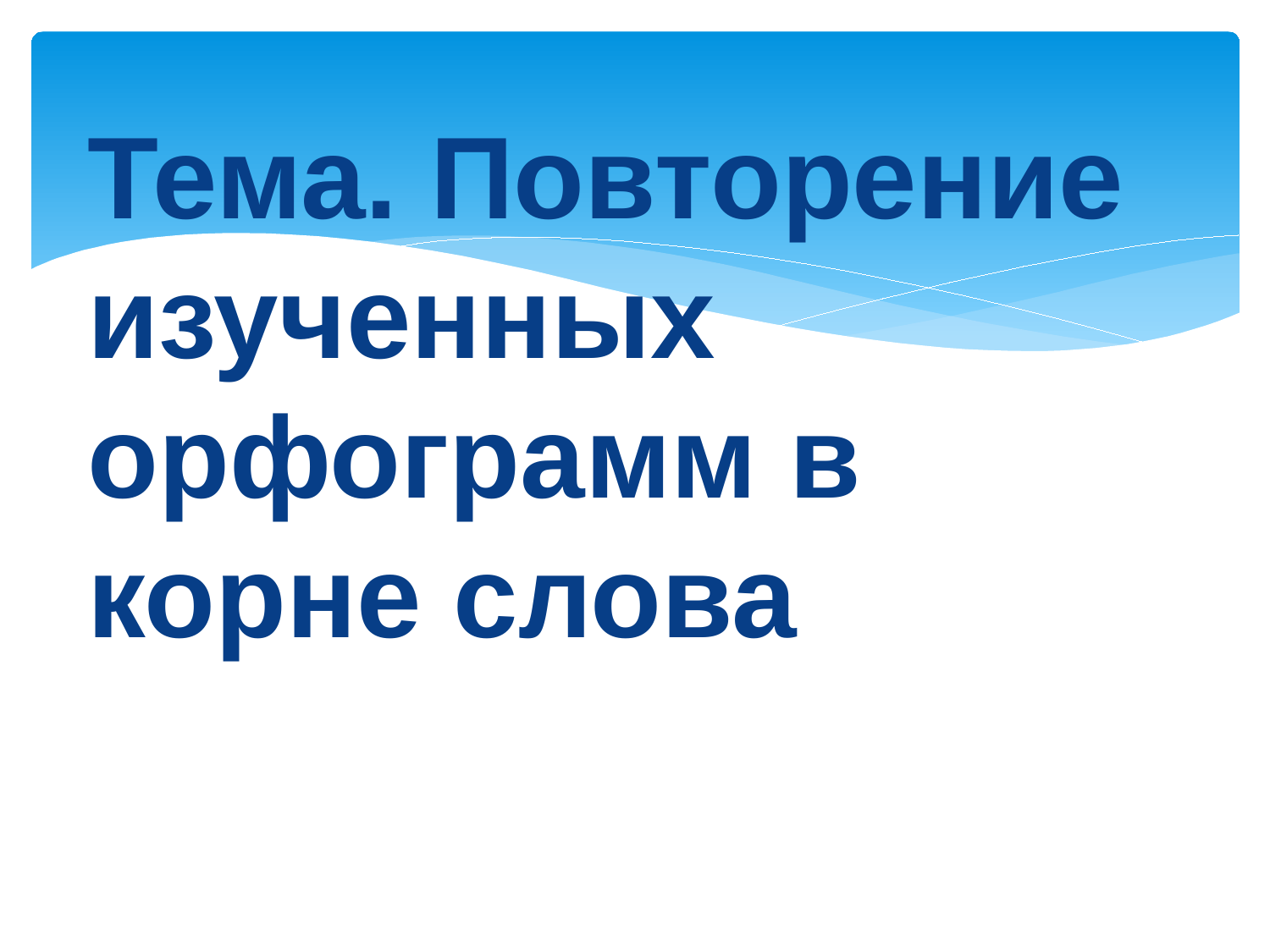

Тема. Повторение изученных орфограмм в корне слова